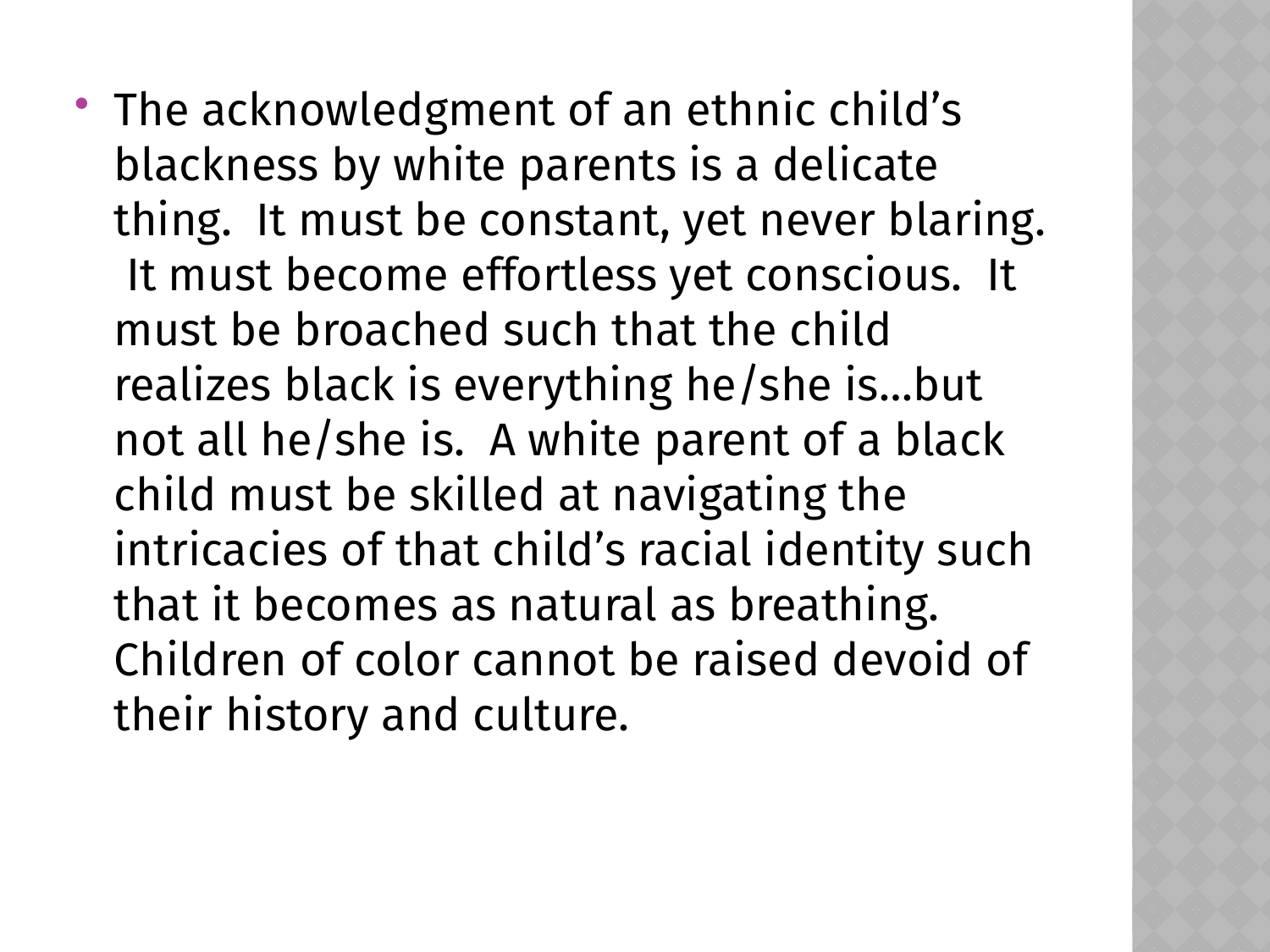

The acknowledgment of an ethnic child’s blackness by white parents is a delicate thing.  It must be constant, yet never blaring.  It must become effortless yet conscious.  It must be broached such that the child realizes black is everything he/she is…but not all he/she is.  A white parent of a black child must be skilled at navigating the intricacies of that child’s racial identity such that it becomes as natural as breathing.  Children of color cannot be raised devoid of their history and culture.